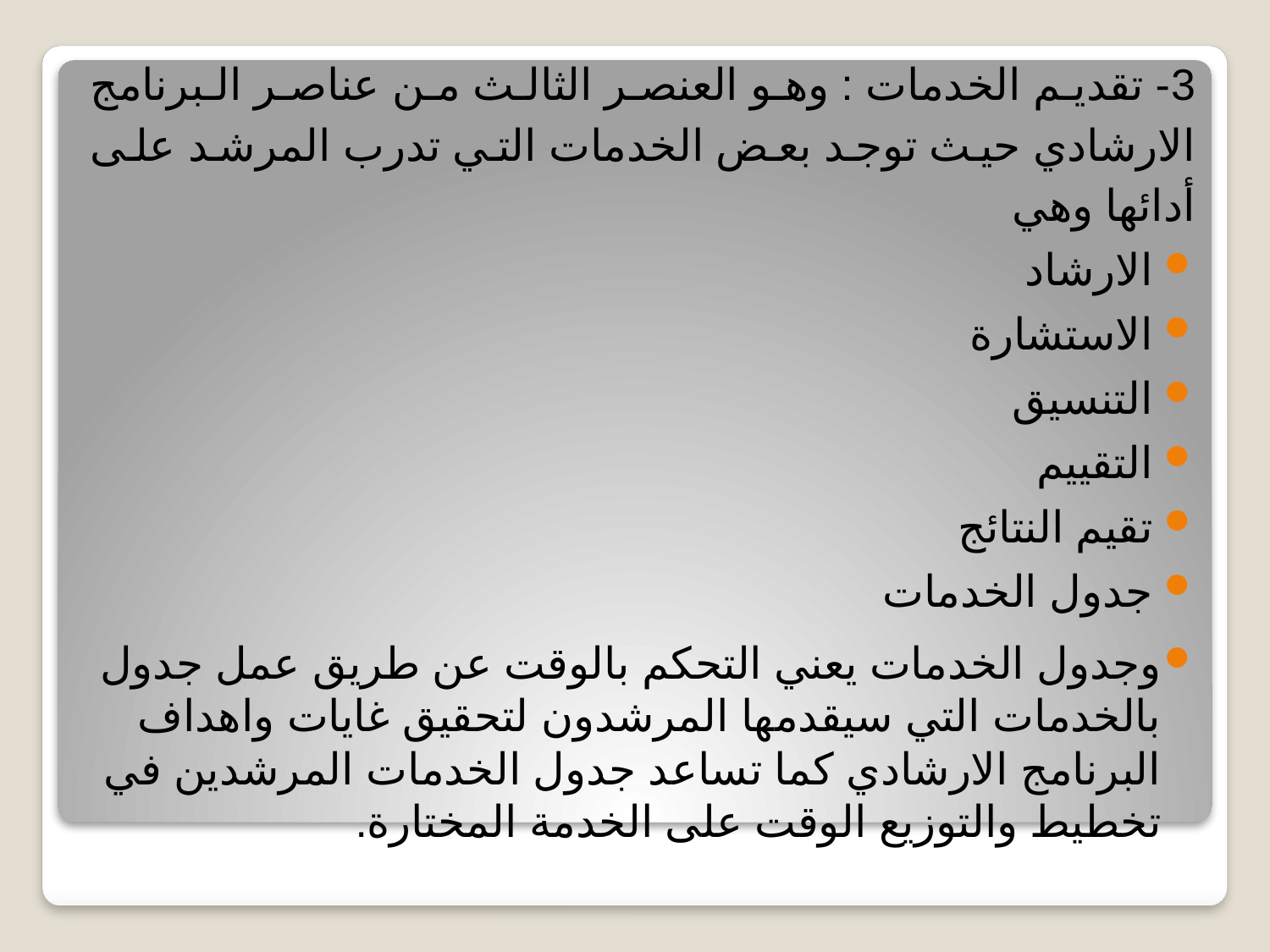

3- تقديم الخدمات : وهو العنصر الثالث من عناصر البرنامج الارشادي حيث توجد بعض الخدمات التي تدرب المرشد على أدائها وهي
الارشاد
الاستشارة
التنسيق
التقييم
تقيم النتائج
جدول الخدمات
وجدول الخدمات يعني التحكم بالوقت عن طريق عمل جدول بالخدمات التي سيقدمها المرشدون لتحقيق غايات واهداف البرنامج الارشادي كما تساعد جدول الخدمات المرشدين في تخطيط والتوزيع الوقت على الخدمة المختارة.